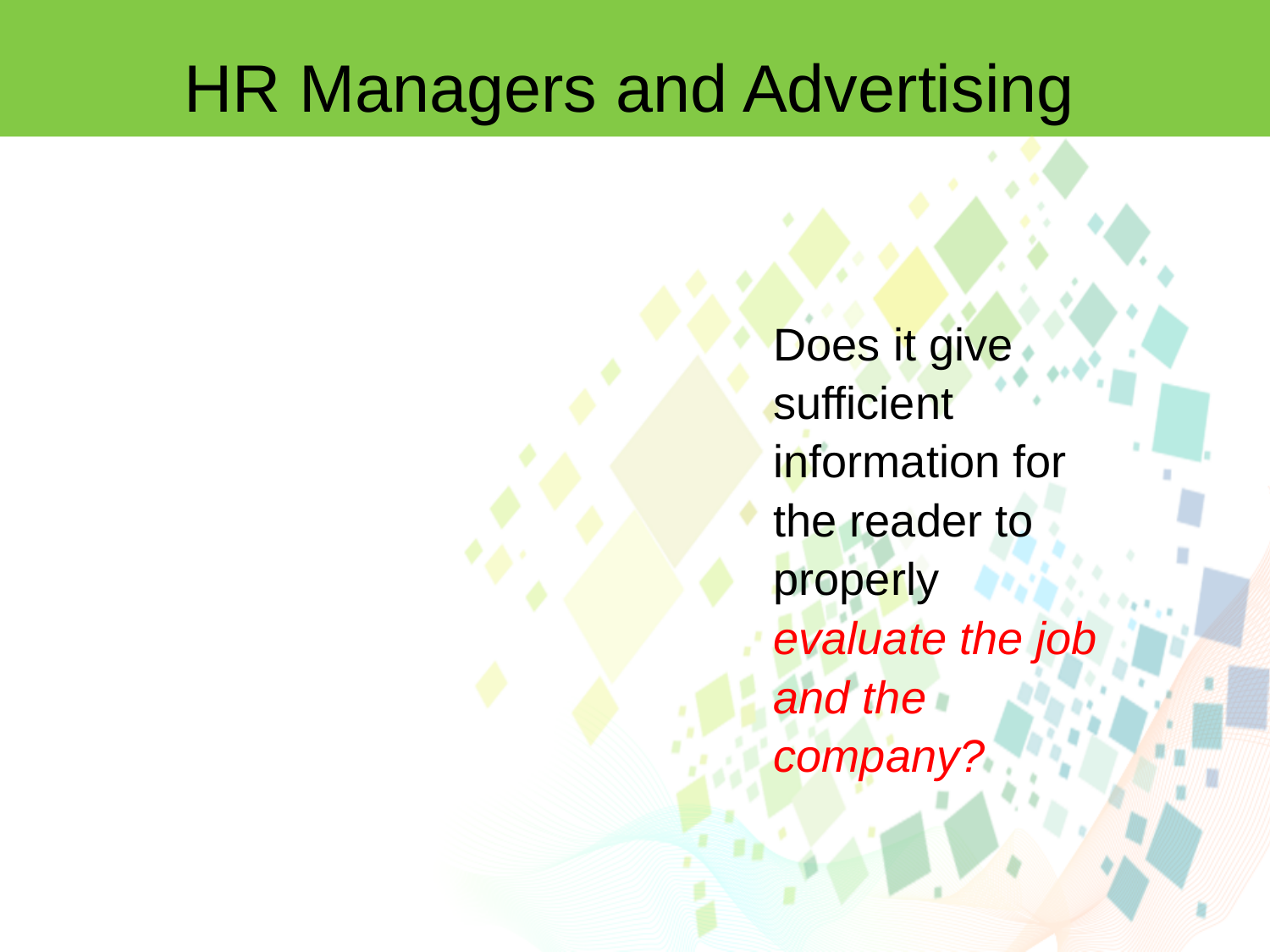

HR Managers and Advertising
Does it give sufficient information for the reader to properly evaluate the job and the company?